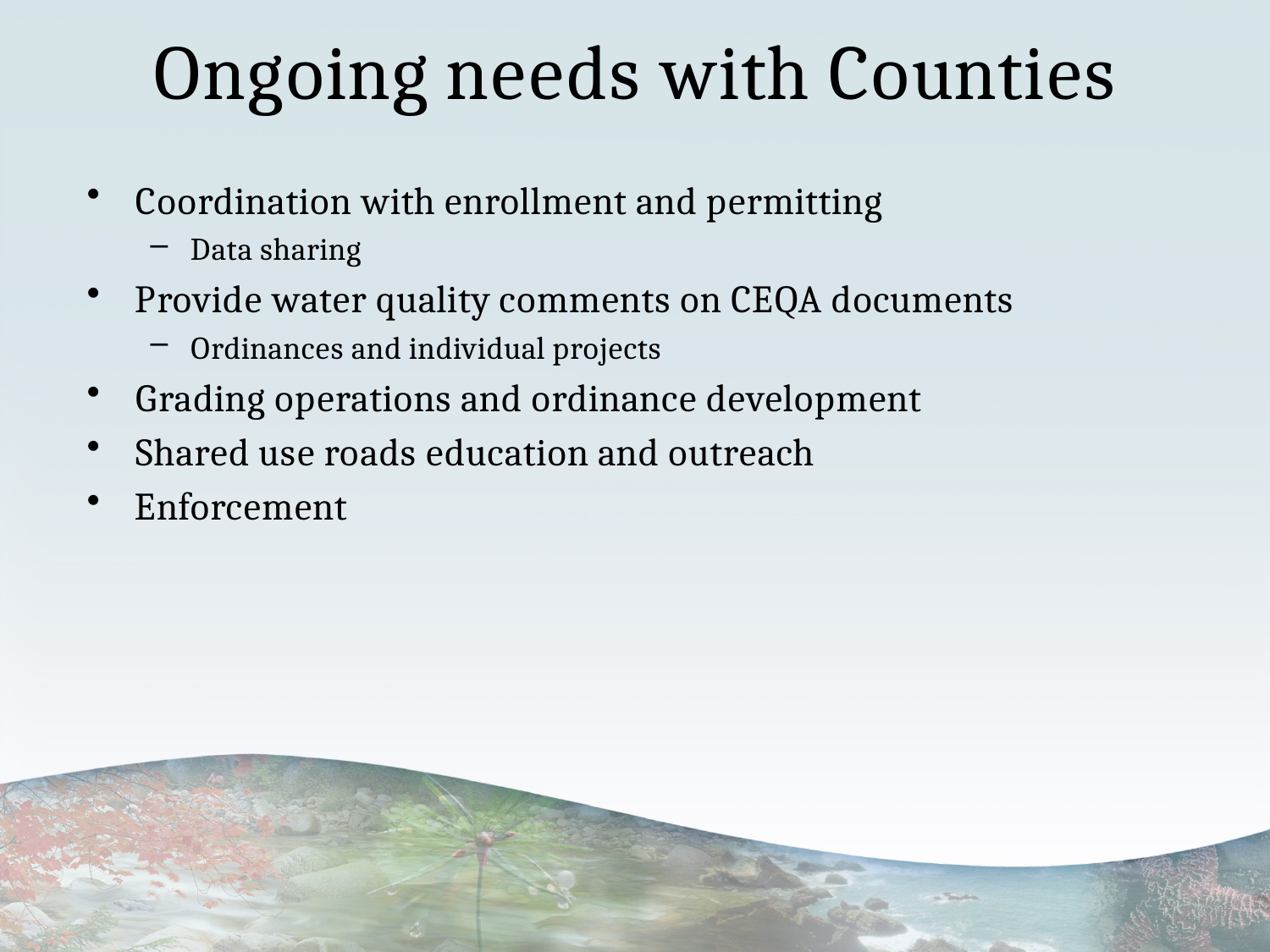

# Ongoing needs with Counties
Coordination with enrollment and permitting
Data sharing
Provide water quality comments on CEQA documents
Ordinances and individual projects
Grading operations and ordinance development
Shared use roads education and outreach
Enforcement